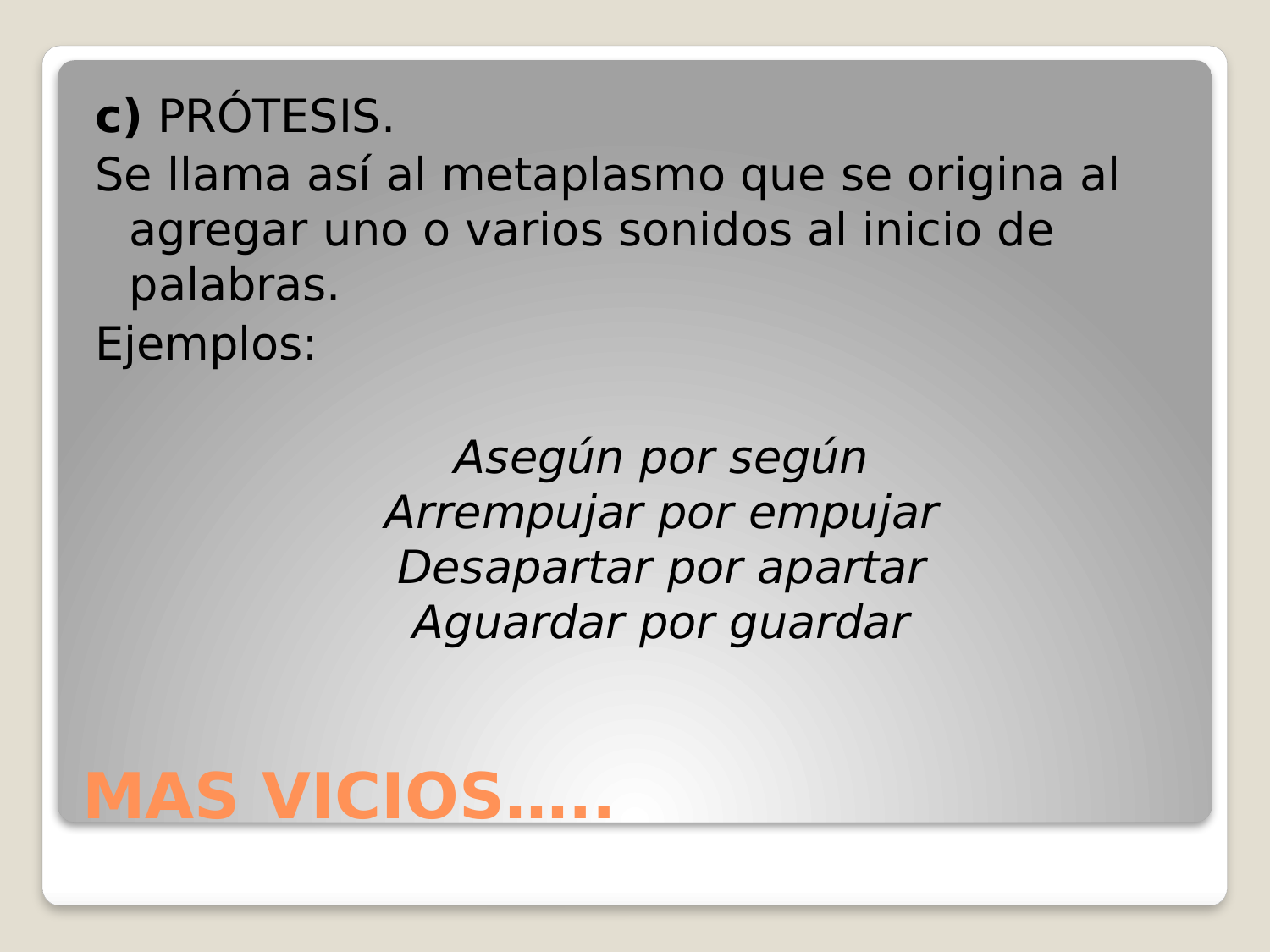

c) PRÓTESIS.
Se llama así al metaplasmo que se origina al agregar uno o varios sonidos al inicio de palabras.
Ejemplos:
Asegún por según
Arrempujar por empujar
Desapartar por apartar
Aguardar por guardar

# MAS VICIOS…..